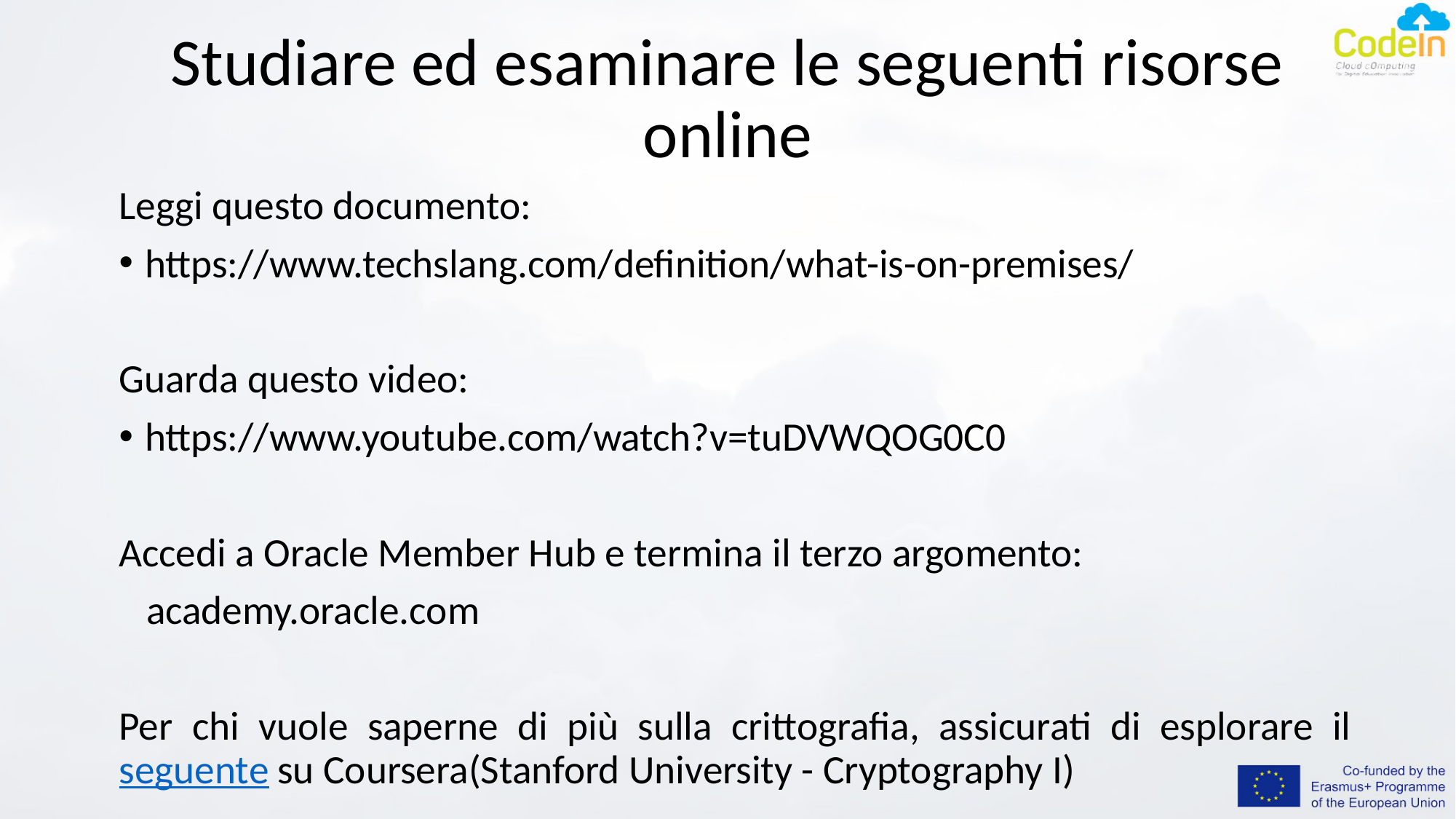

# Studiare ed esaminare le seguenti risorse online
Leggi questo documento:
https://www.techslang.com/definition/what-is-on-premises/

Guarda questo video:
https://www.youtube.com/watch?v=tuDVWQOG0C0

Accedi a Oracle Member Hub e termina il terzo argomento:
   academy.oracle.com

Per chi vuole saperne di più sulla crittografia, assicurati di esplorare il seguente su Coursera(Stanford University - Cryptography I)